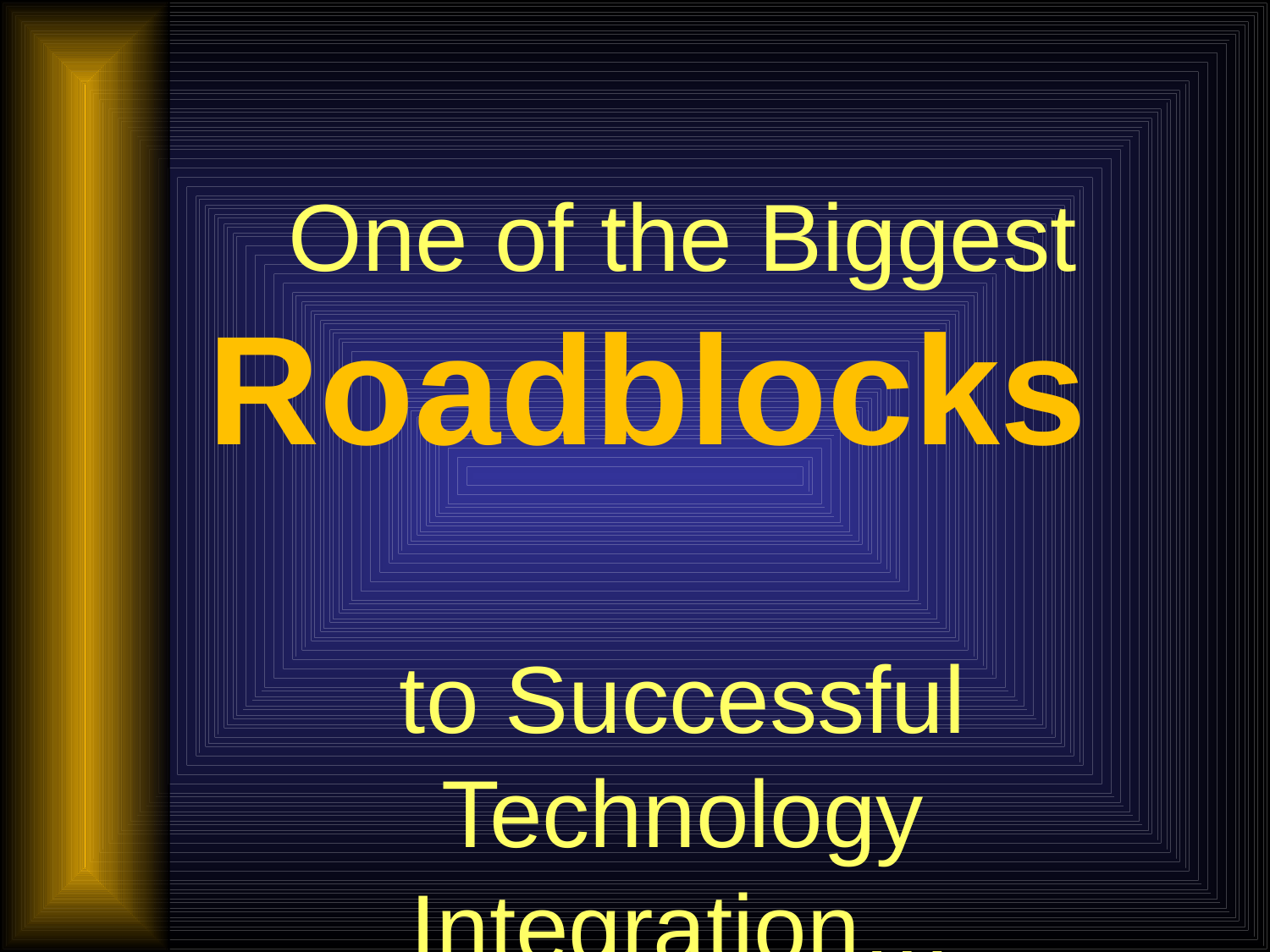

One of the Biggest Roadblocks
to Successful Technology Integration…